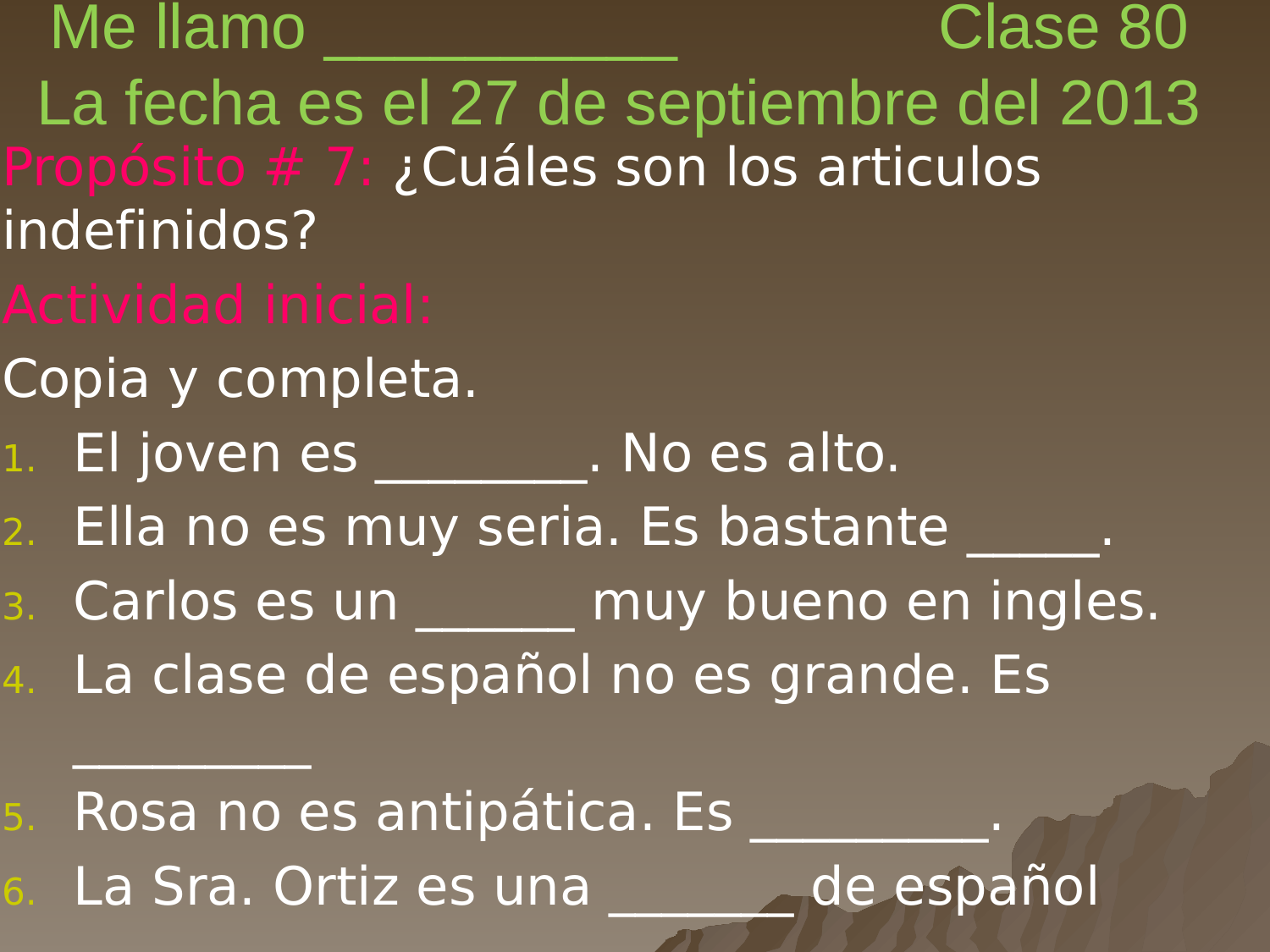

Me llamo __________ 		Clase 80
La fecha es el 27 de septiembre del 2013
Propósito # 7: ¿Cuáles son los articulos indefinidos?
Actividad inicial:
Copia y completa.
El joven es ________. No es alto.
Ella no es muy seria. Es bastante _____.
Carlos es un ______ muy bueno en ingles.
La clase de español no es grande. Es _________
Rosa no es antipática. Es _________.
La Sra. Ortiz es una _______ de español